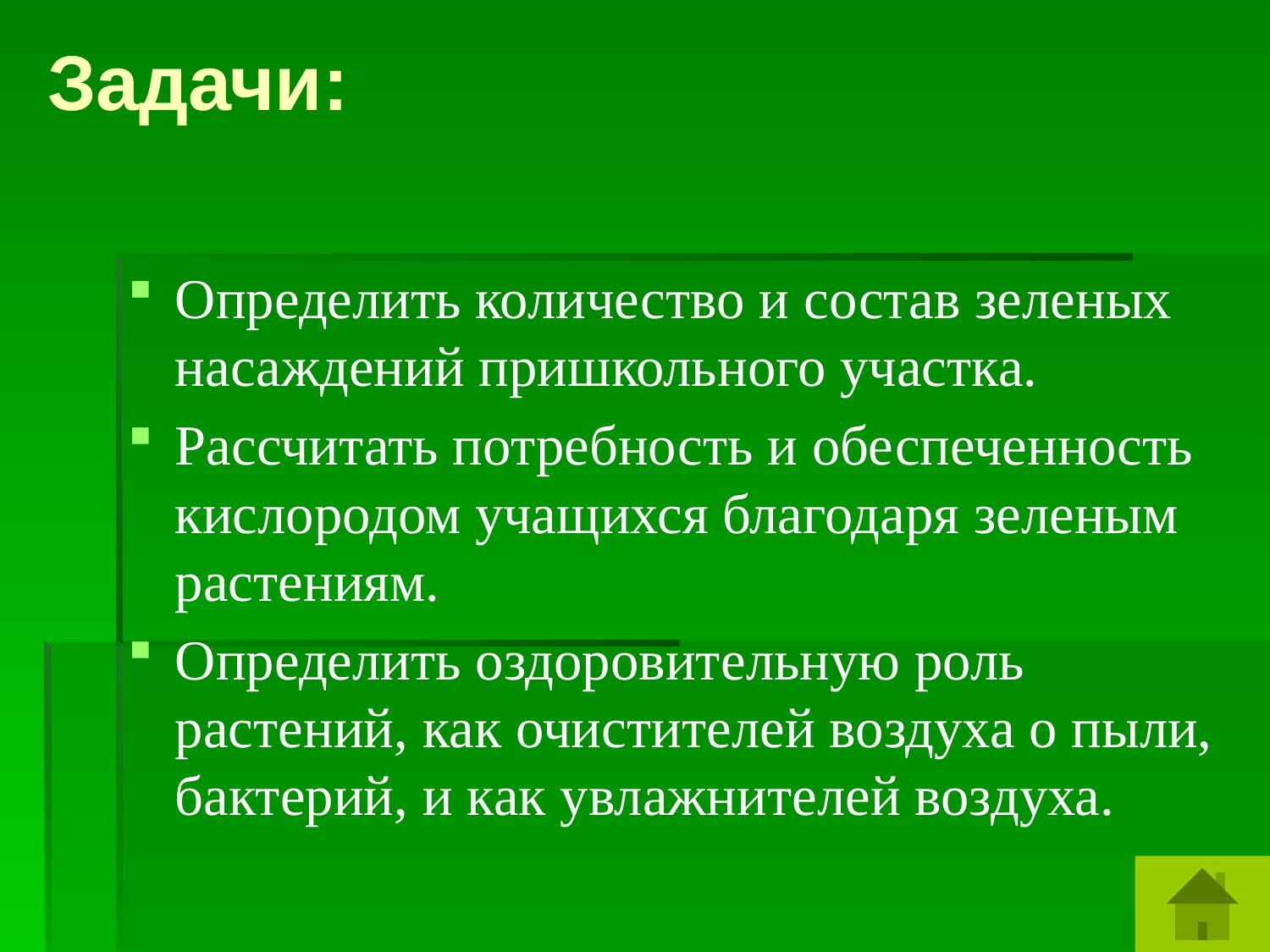

# Задачи:
Определить количество и состав зеленых насаждений пришкольного участка.
Рассчитать потребность и обеспеченность кислородом учащихся благодаря зеленым растениям.
Определить оздоровительную роль растений, как очистителей воздуха о пыли, бактерий, и как увлажнителей воздуха.